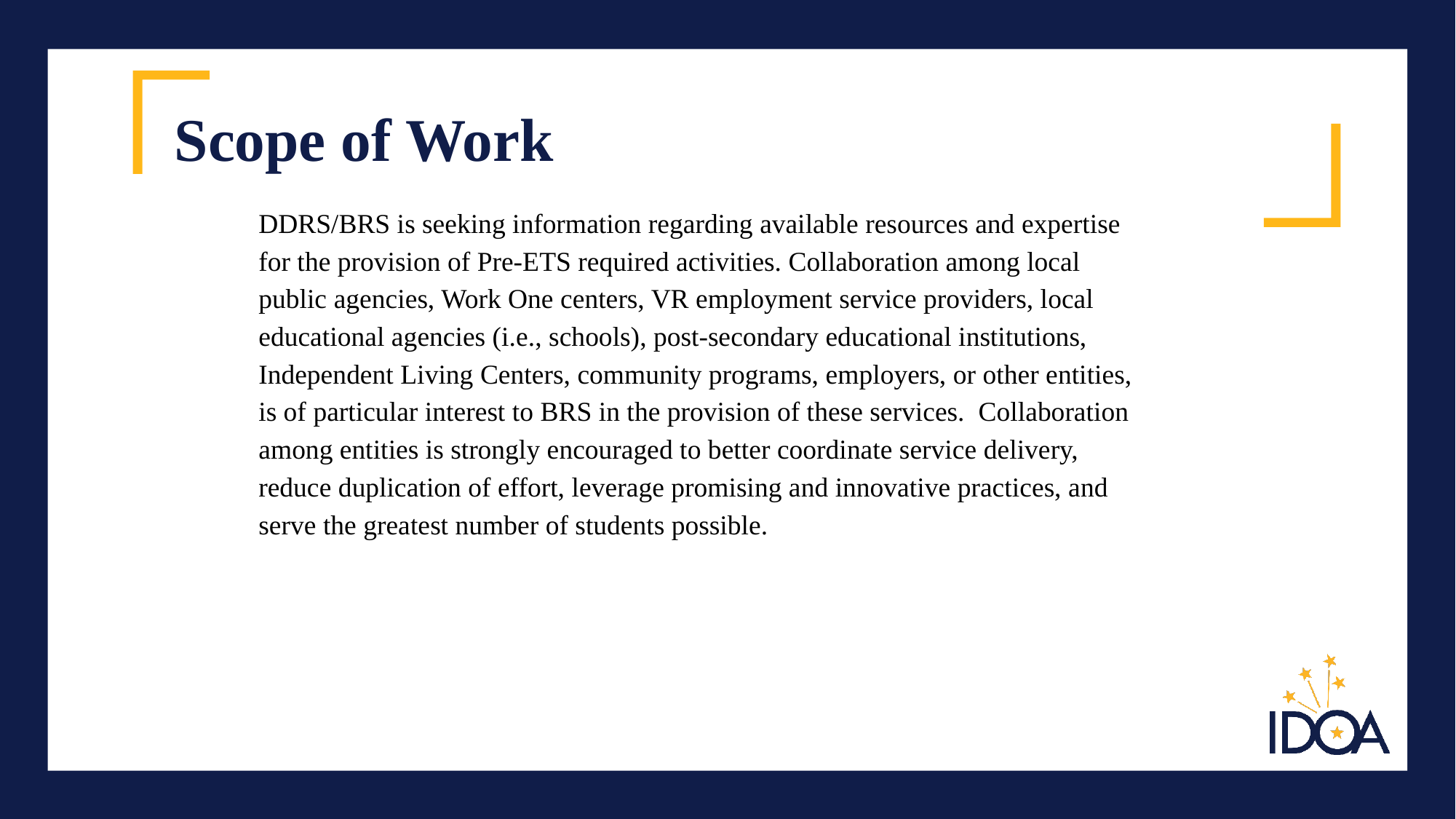

# Scope of Work
DDRS/BRS is seeking information regarding available resources and expertise for the provision of Pre-ETS required activities. Collaboration among local public agencies, Work One centers, VR employment service providers, local educational agencies (i.e., schools), post-secondary educational institutions, Independent Living Centers, community programs, employers, or other entities, is of particular interest to BRS in the provision of these services.  Collaboration among entities is strongly encouraged to better coordinate service delivery, reduce duplication of effort, leverage promising and innovative practices, and serve the greatest number of students possible.